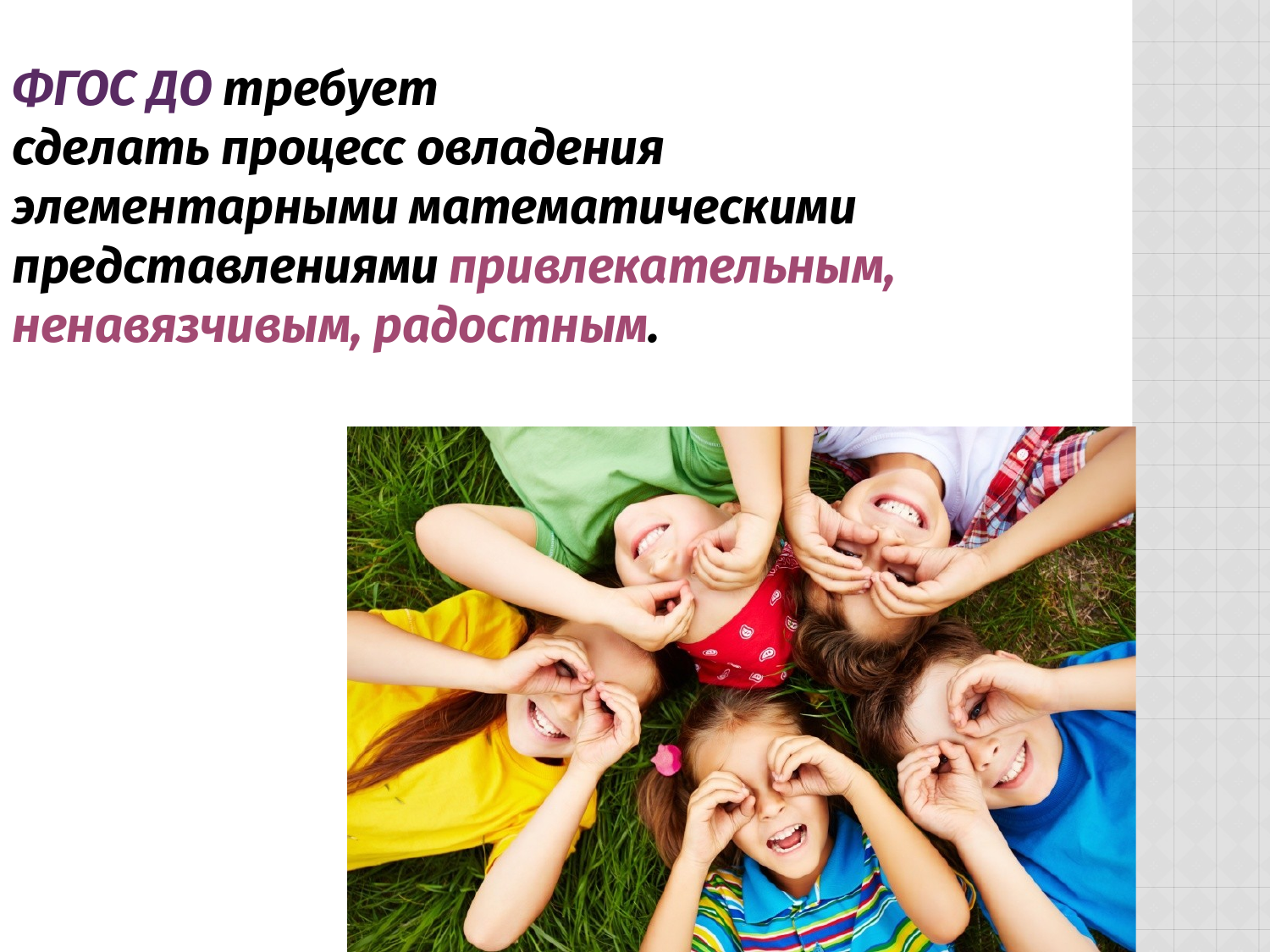

ФГОС ДО требует
сделать процесс овладения  элементарными математическими  представлениями привлекательным,  ненавязчивым, радостным.